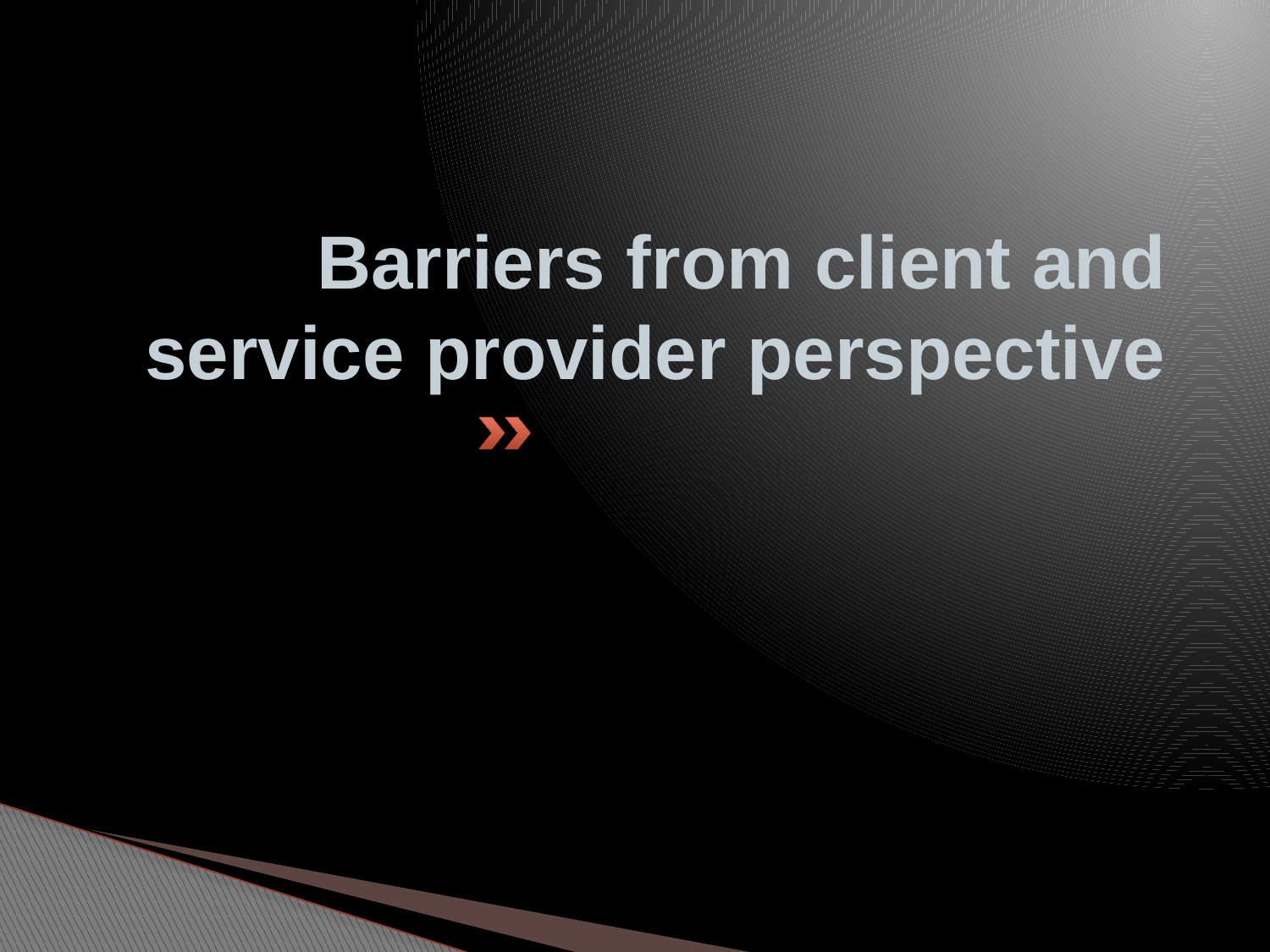

# Barriers from client and service provider perspective